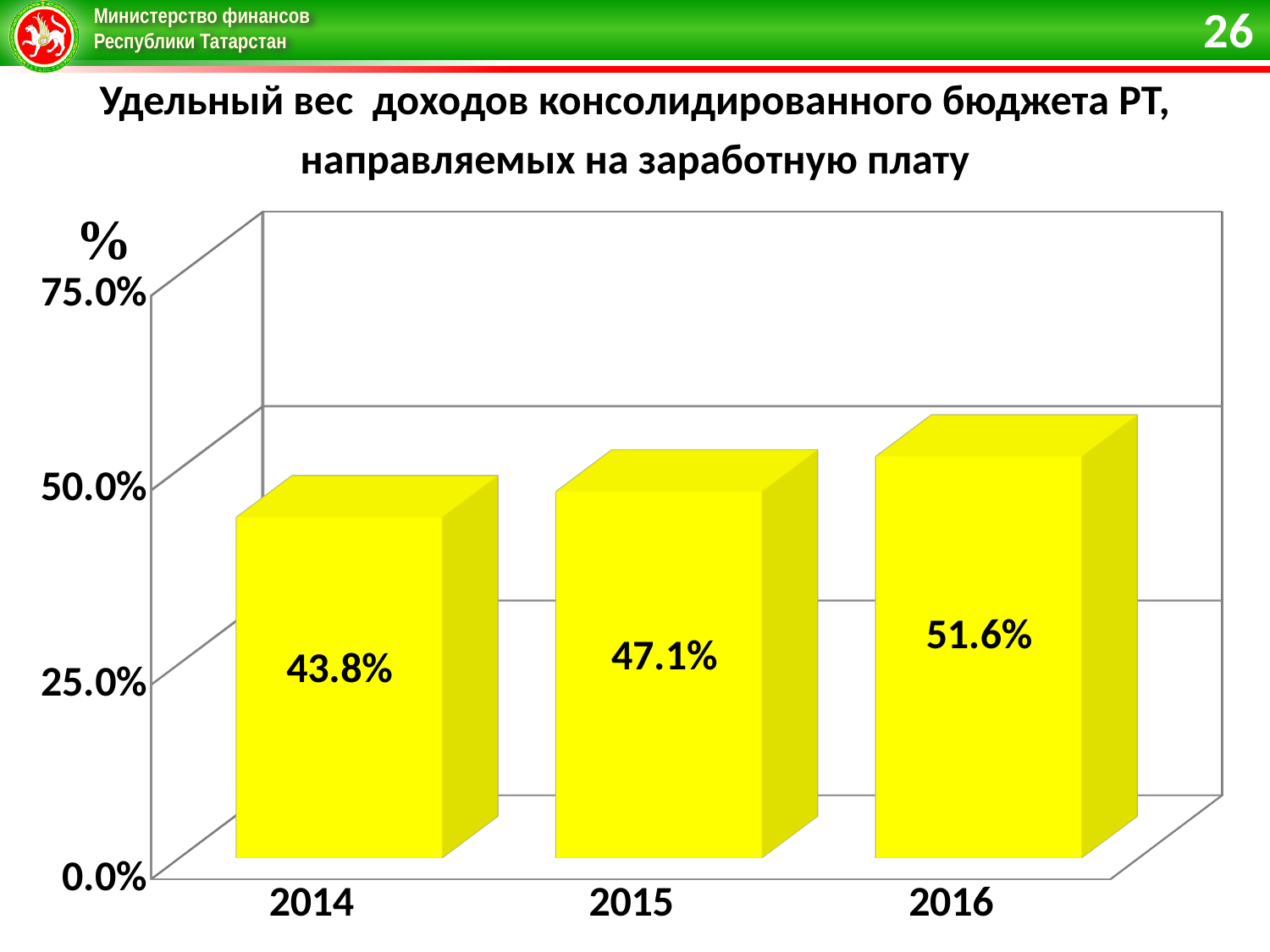

26
Удельный вес  доходов консолидированного бюджета РТ,
направляемых на заработную плату

[unsupported chart]